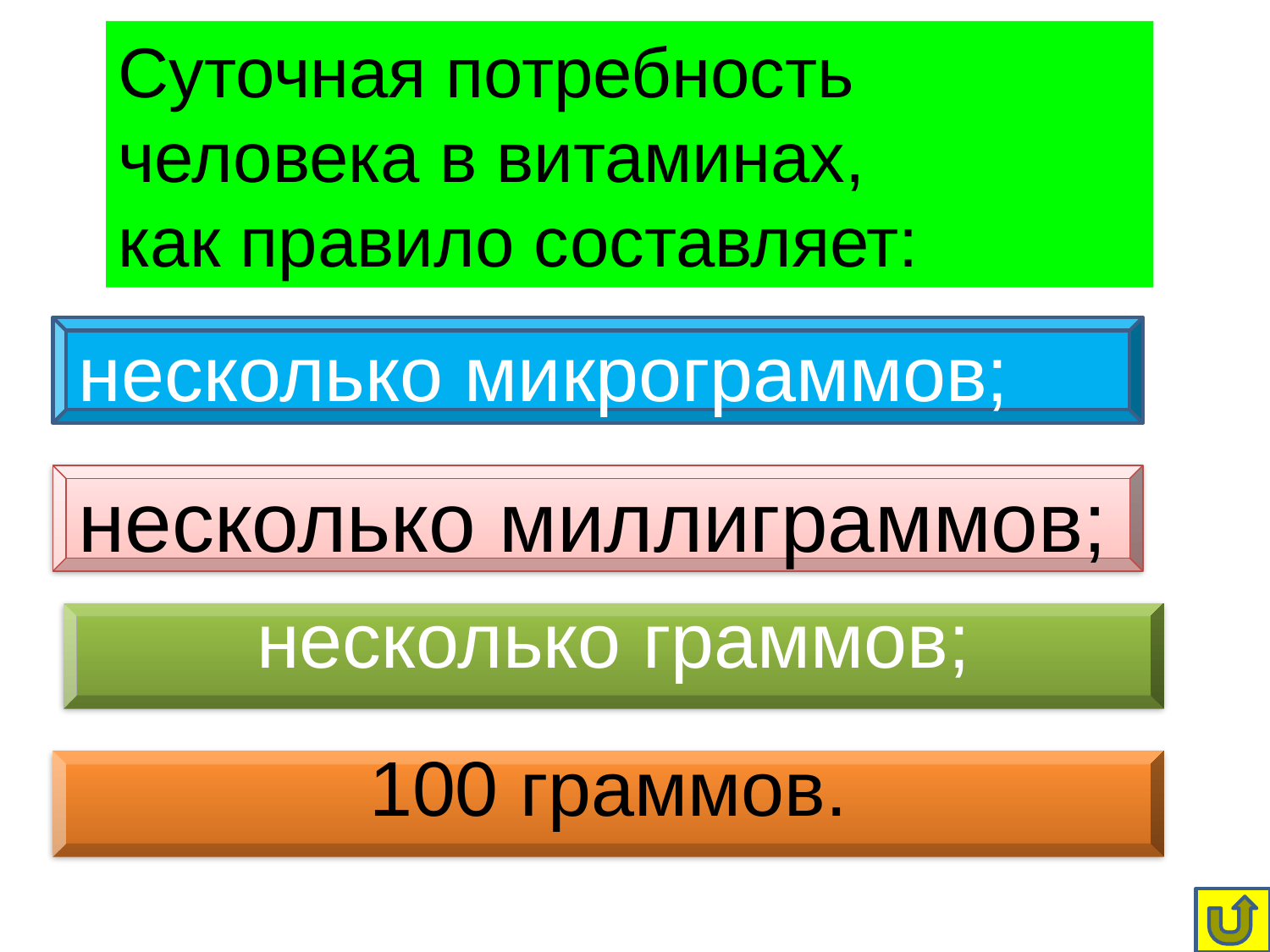

Суточная потребность
человека в витаминах,
как правило составляет:
несколько микрограммов;
несколько миллиграммов;

несколько граммов;

100 граммов.